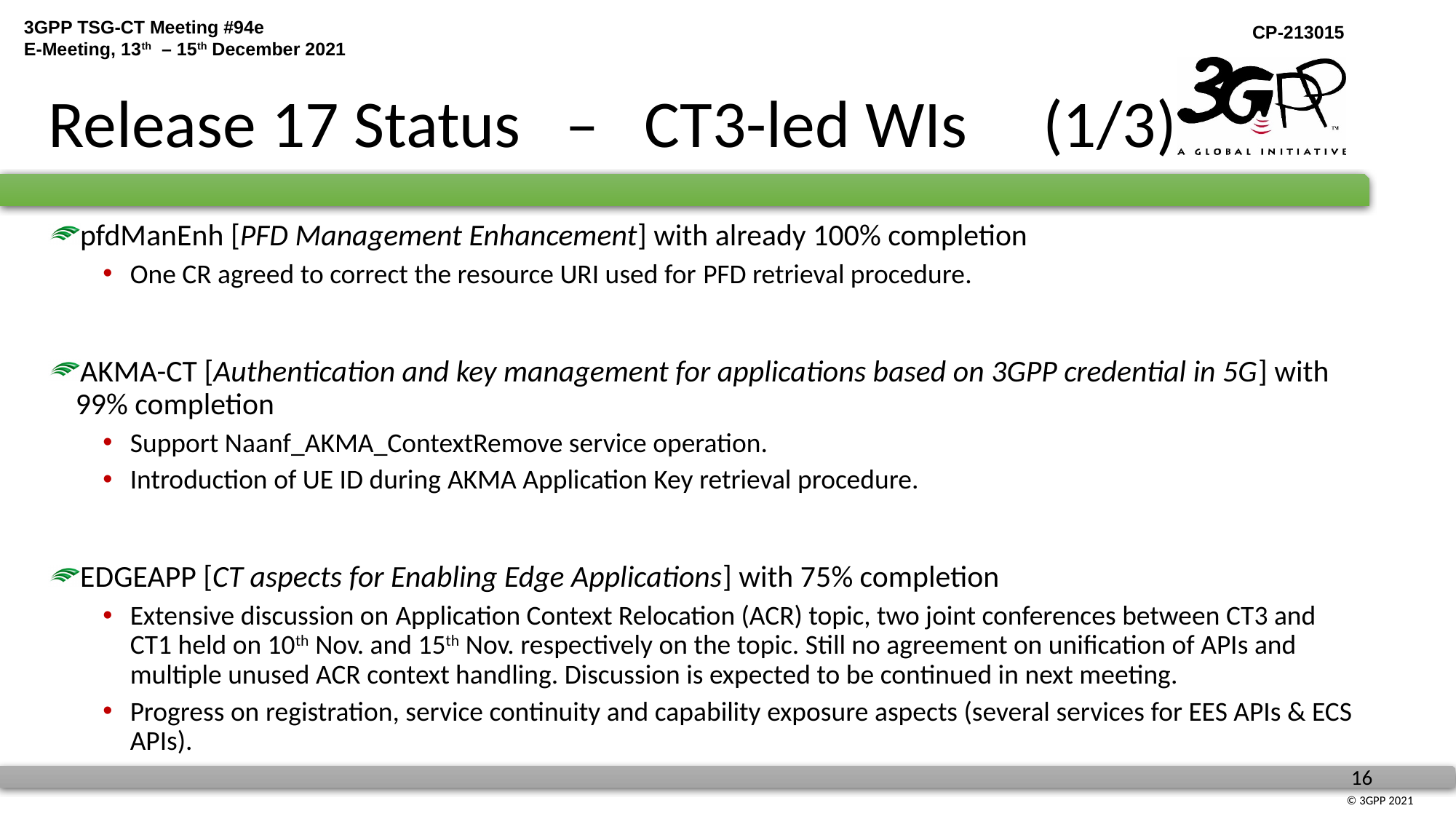

# Release 17 Status   –   CT3-led WIs     (1/3)
pfdManEnh [PFD Management Enhancement] with already 100% completion
One CR agreed to correct the resource URI used for PFD retrieval procedure.

AKMA-CT [Authentication and key management for applications based on 3GPP credential in 5G] with 99% completion
Support Naanf_AKMA_ContextRemove service operation.
Introduction of UE ID during AKMA Application Key retrieval procedure.

EDGEAPP [CT aspects for Enabling Edge Applications] with 75% completion
Extensive discussion on Application Context Relocation (ACR) topic, two joint conferences between CT3 and CT1 held on 10th Nov. and 15th Nov. respectively on the topic. Still no agreement on unification of APIs and multiple unused ACR context handling. Discussion is expected to be continued in next meeting.
Progress on registration, service continuity and capability exposure aspects (several services for EES APIs & ECS APIs).